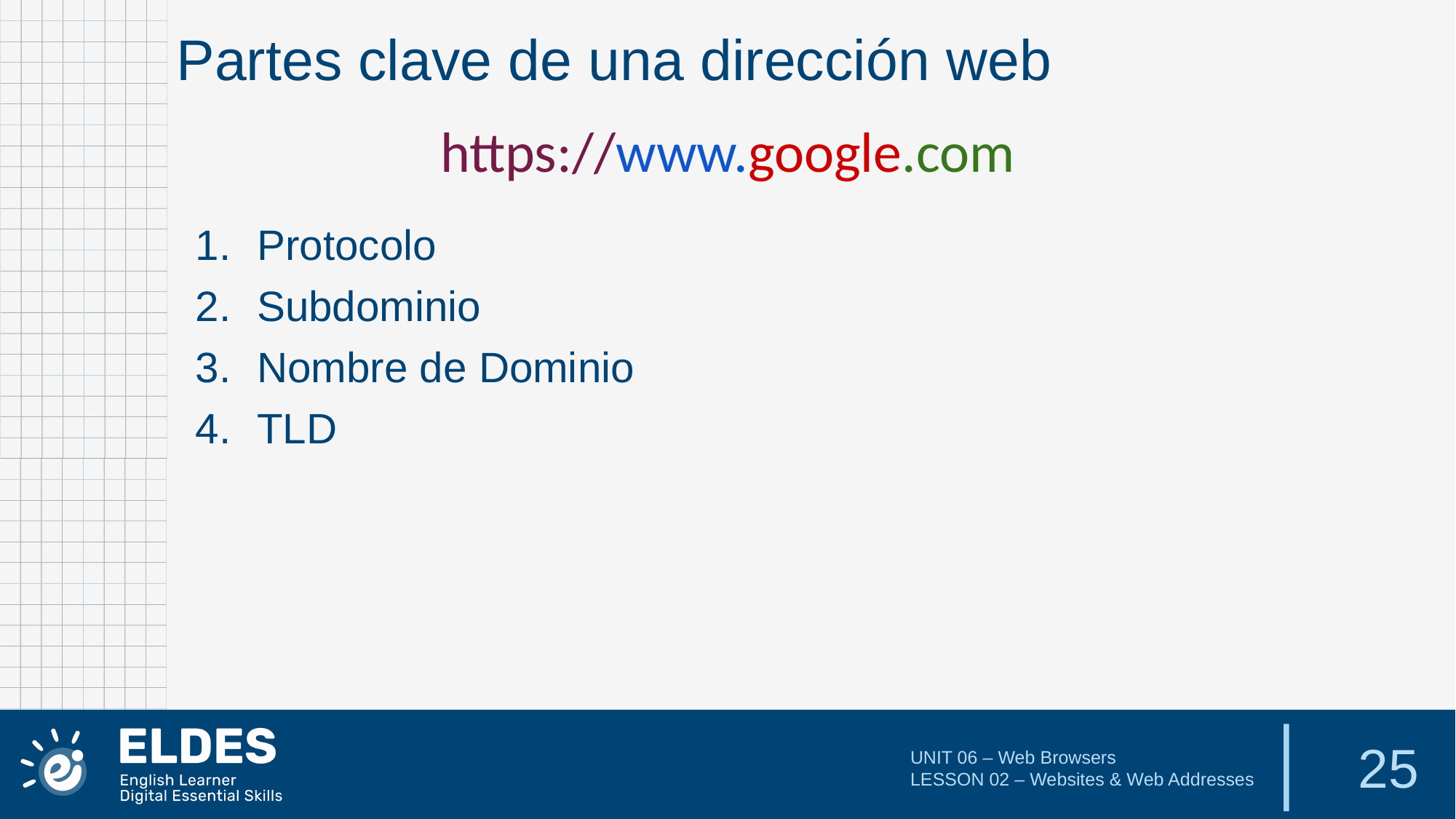

Partes clave de una dirección web
https://www.google.com

Protocolo
Subdominio
Nombre de Dominio
TLD

25
UNIT 06 – Web Browsers
LESSON 02 – Websites & Web Addresses